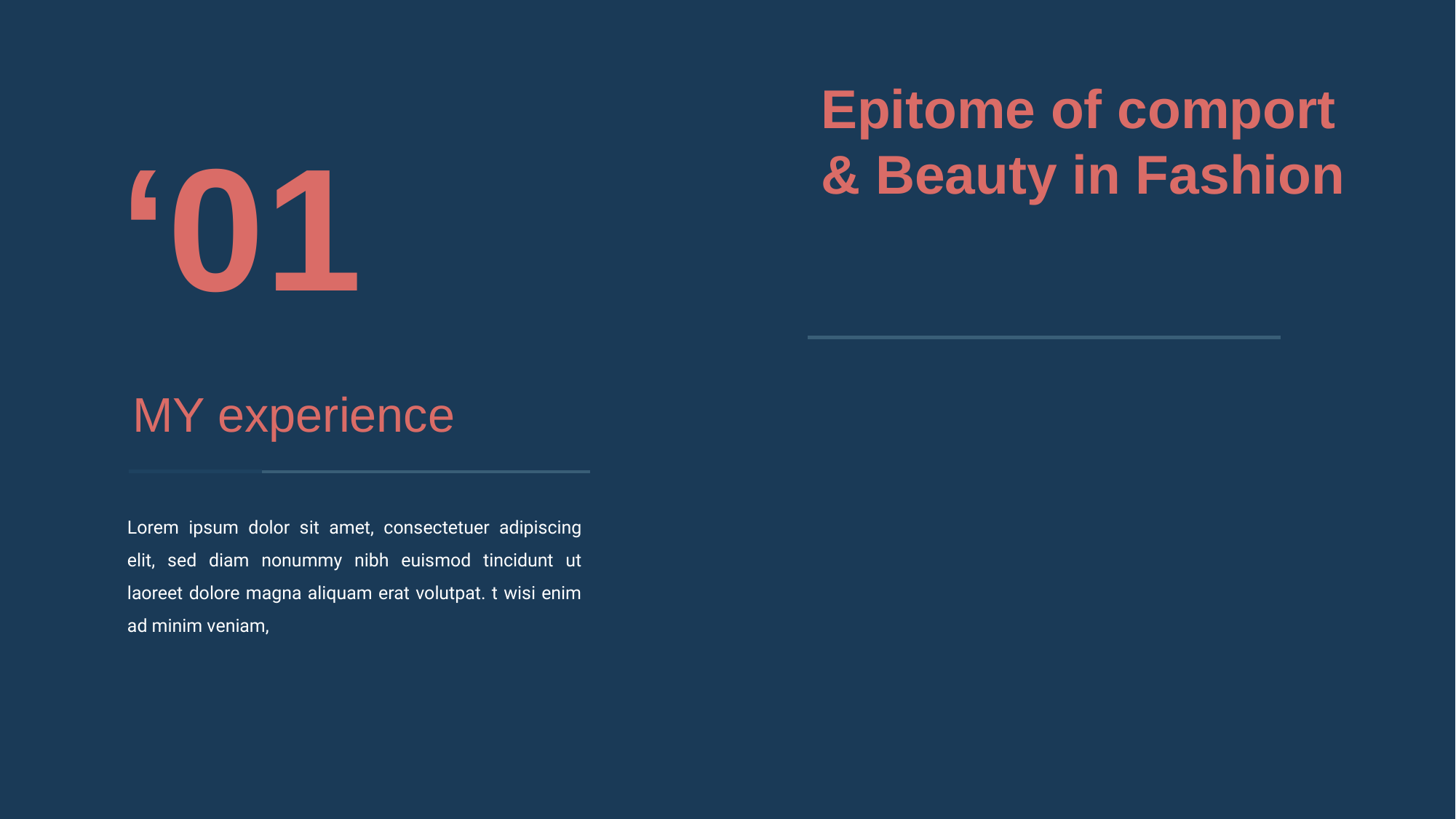

Epitome of comport & Beauty in Fashion
‘01

MY experience

Lorem ipsum dolor sit amet, consectetuer adipiscing elit, sed diam nonummy nibh euismod tincidunt ut laoreet dolore magna aliquam erat volutpat. t wisi enim ad minim veniam,